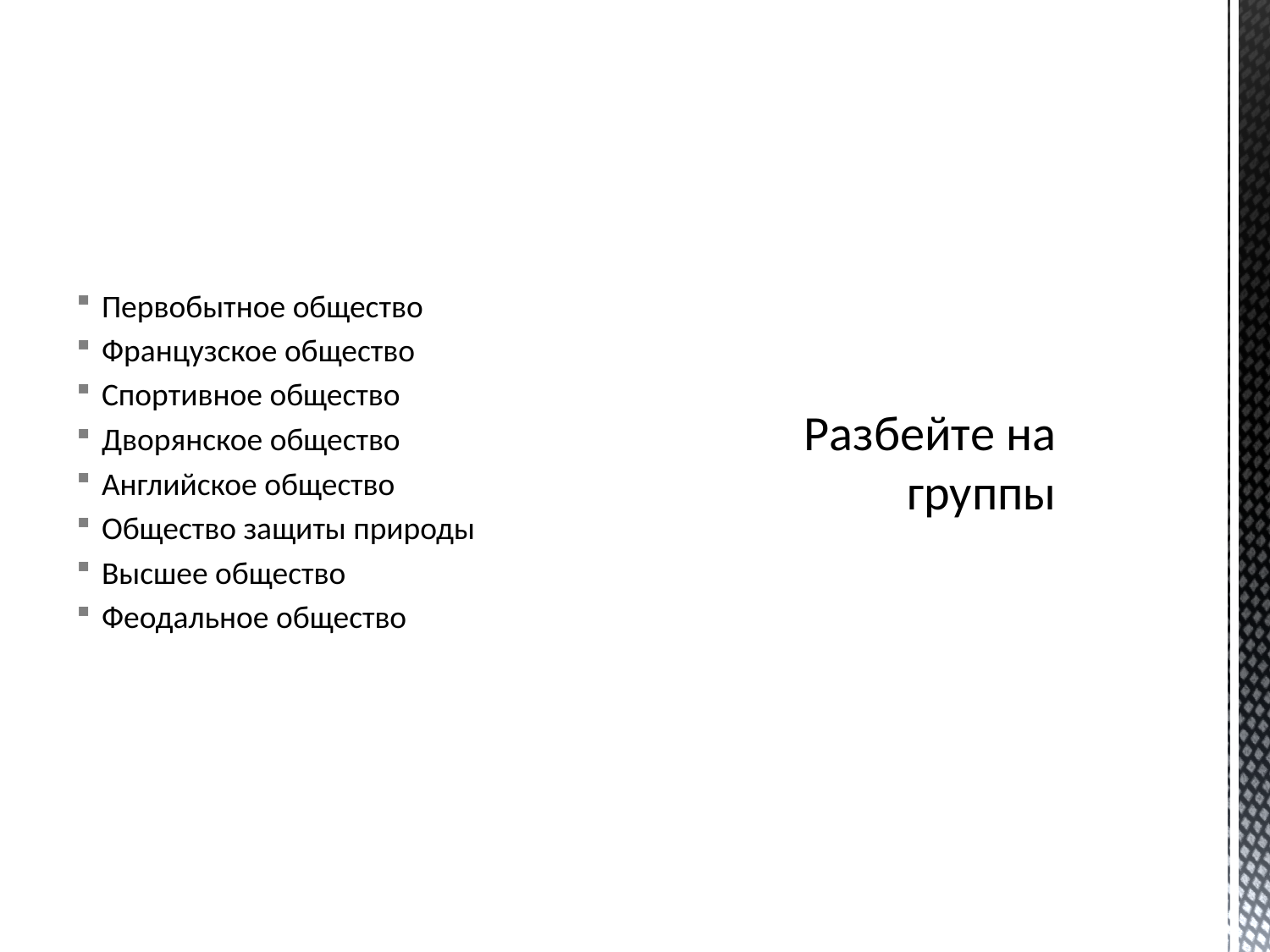

Первобытное общество
Французское общество
Спортивное общество
Дворянское общество
Английское общество
Общество защиты природы
Высшее общество
Феодальное общество
# Разбейте на группы